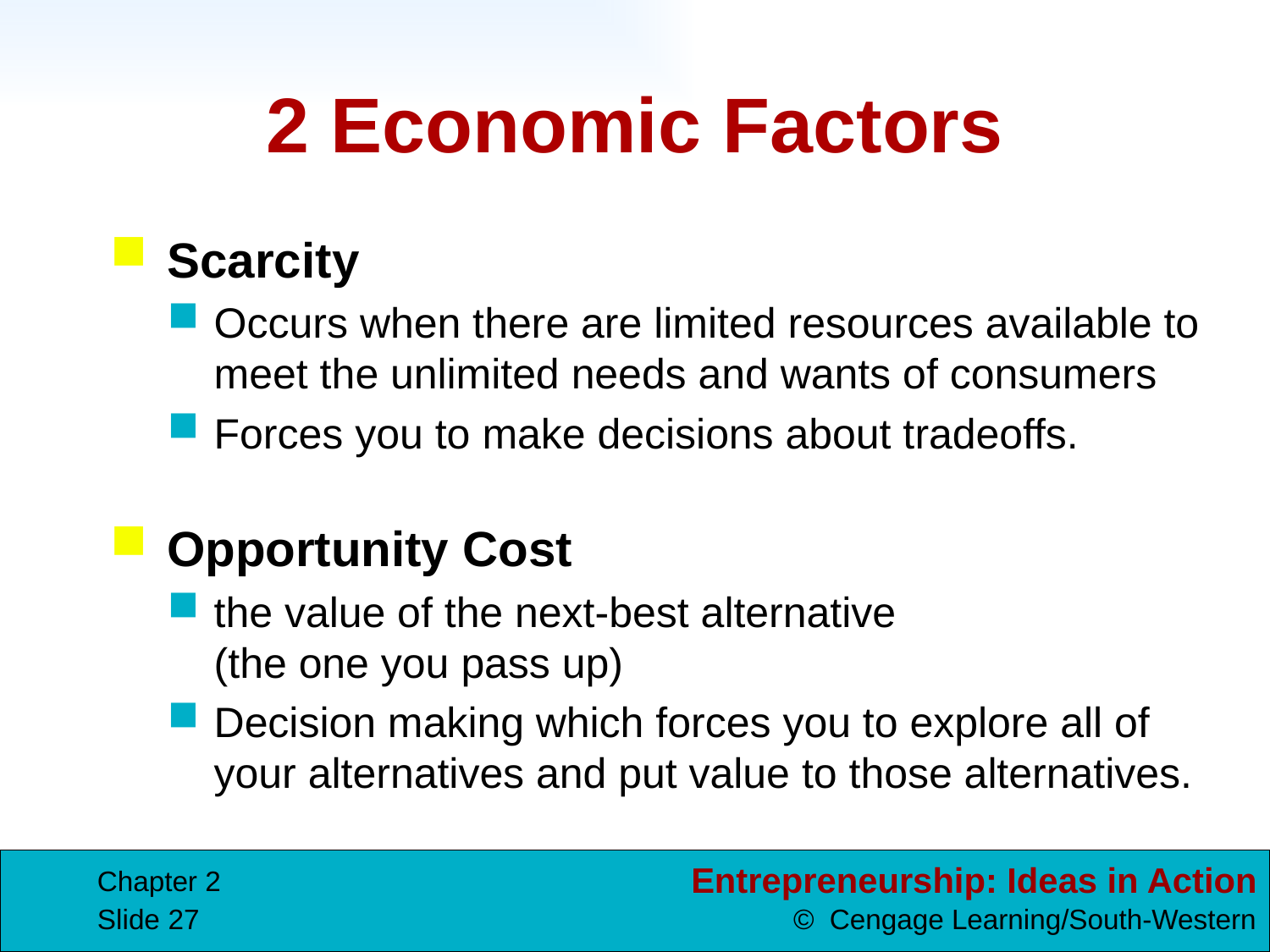

# 2 Economic Factors

Scarcity
Occurs when there are limited resources available to meet the unlimited needs and wants of consumers
Forces you to make decisions about tradeoffs.
Opportunity Cost
the value of the next-best alternative
(the one you pass up)
Decision making which forces you to explore all of your alternatives and put value to those alternatives.
Chapter 2
Slide 27